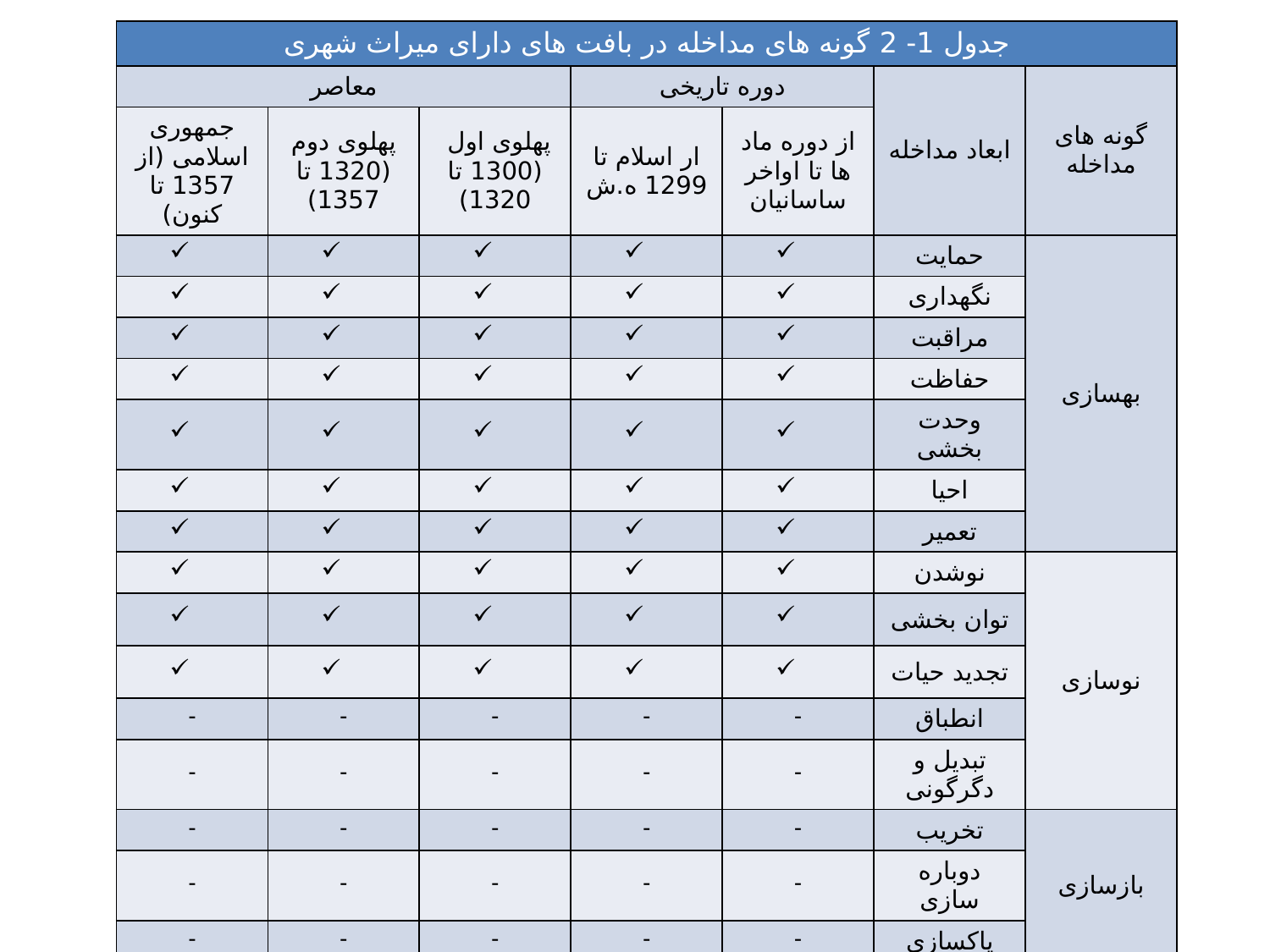

| جدول 1- 2 گونه های مداخله در بافت های دارای میراث شهری |  |  |  |  |  |  |
| --- | --- | --- | --- | --- | --- | --- |
| معاصر |  |  | دوره تاریخی |  | ابعاد مداخله | گونه های مداخله |
| جمهوری اسلامی (از 1357 تا کنون) | پهلوی دوم (1320 تا 1357) | پهلوی اول (1300 تا 1320) | ار اسلام تا 1299 ه.ش | از دوره ماد ها تا اواخر ساسانیان |  |  |
|  |  |  |  |  | حمایت | بهسازی |
|  |  |  |  |  | نگهداری |  |
|  |  |  |  |  | مراقبت |  |
|  |  |  |  |  | حفاظت |  |
|  |  |  |  |  | وحدت بخشی |  |
|  |  |  |  |  | احیا |  |
|  |  |  |  |  | تعمیر |  |
|  |  |  |  |  | نوشدن | نوسازی |
|  |  |  |  |  | توان بخشی |  |
|  |  |  |  |  | تجدید حیات |  |
| - | - | - | - | - | انطباق |  |
| - | - | - | - | - | تبدیل و دگرگونی |  |
| - | - | - | - | - | تخریب | بازسازی |
| - | - | - | - | - | دوباره سازی |  |
| - | - | - | - | - | پاکسازی |  |